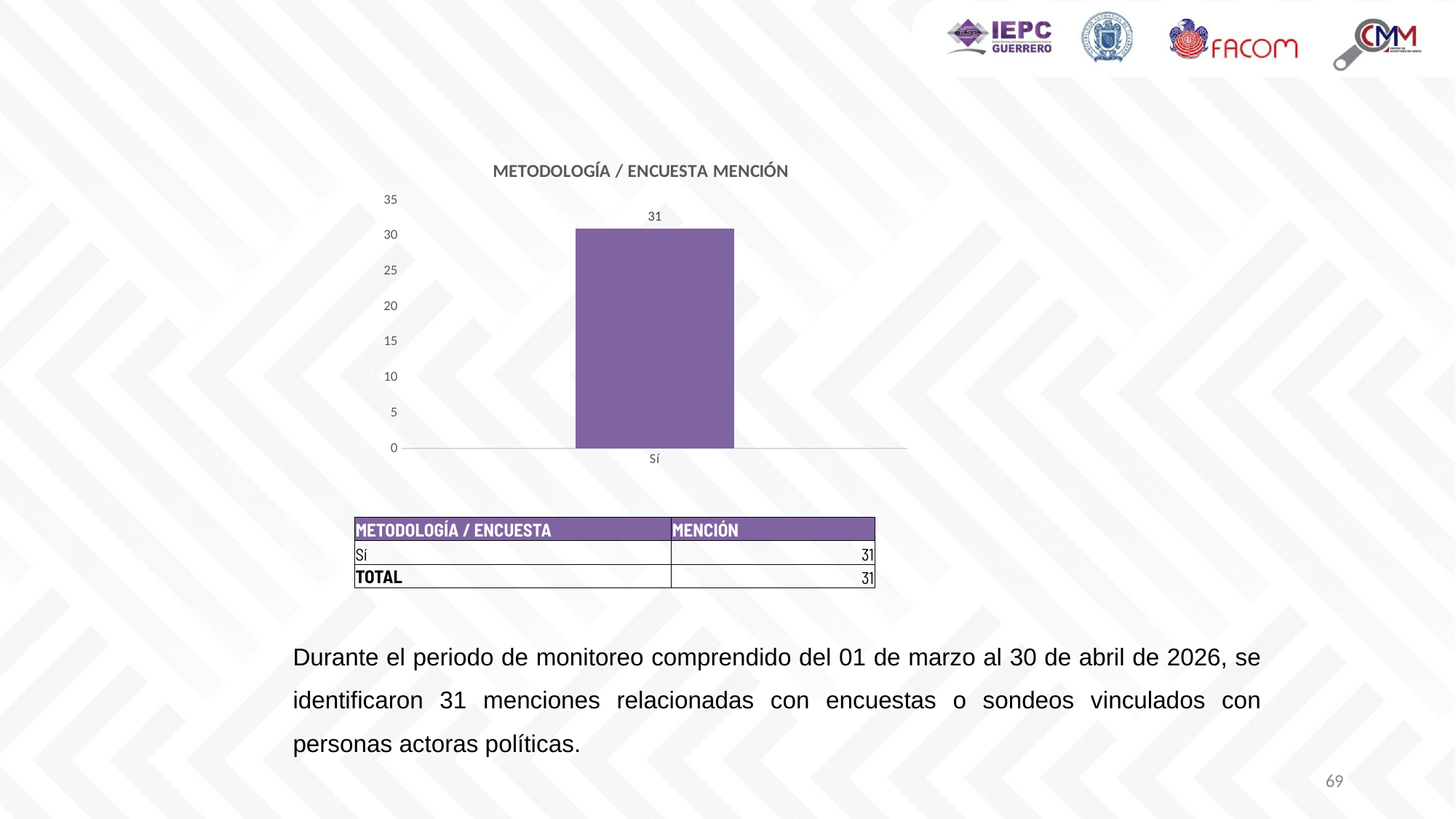

### Chart: METODOLOGÍA / ENCUESTA MENCIÓN

| Category | MENCIÓN |
|---|---|
| Sí | 31.0 |
| METODOLOGÍA / ENCUESTA | MENCIÓN |
| --- | --- |
| Sí | 31 |
| TOTAL | 31 |
Durante el periodo de monitoreo comprendido del 01 de marzo al 30 de abril de 2026, se identificaron 31 menciones relacionadas con encuestas o sondeos vinculados con personas actoras políticas.
69